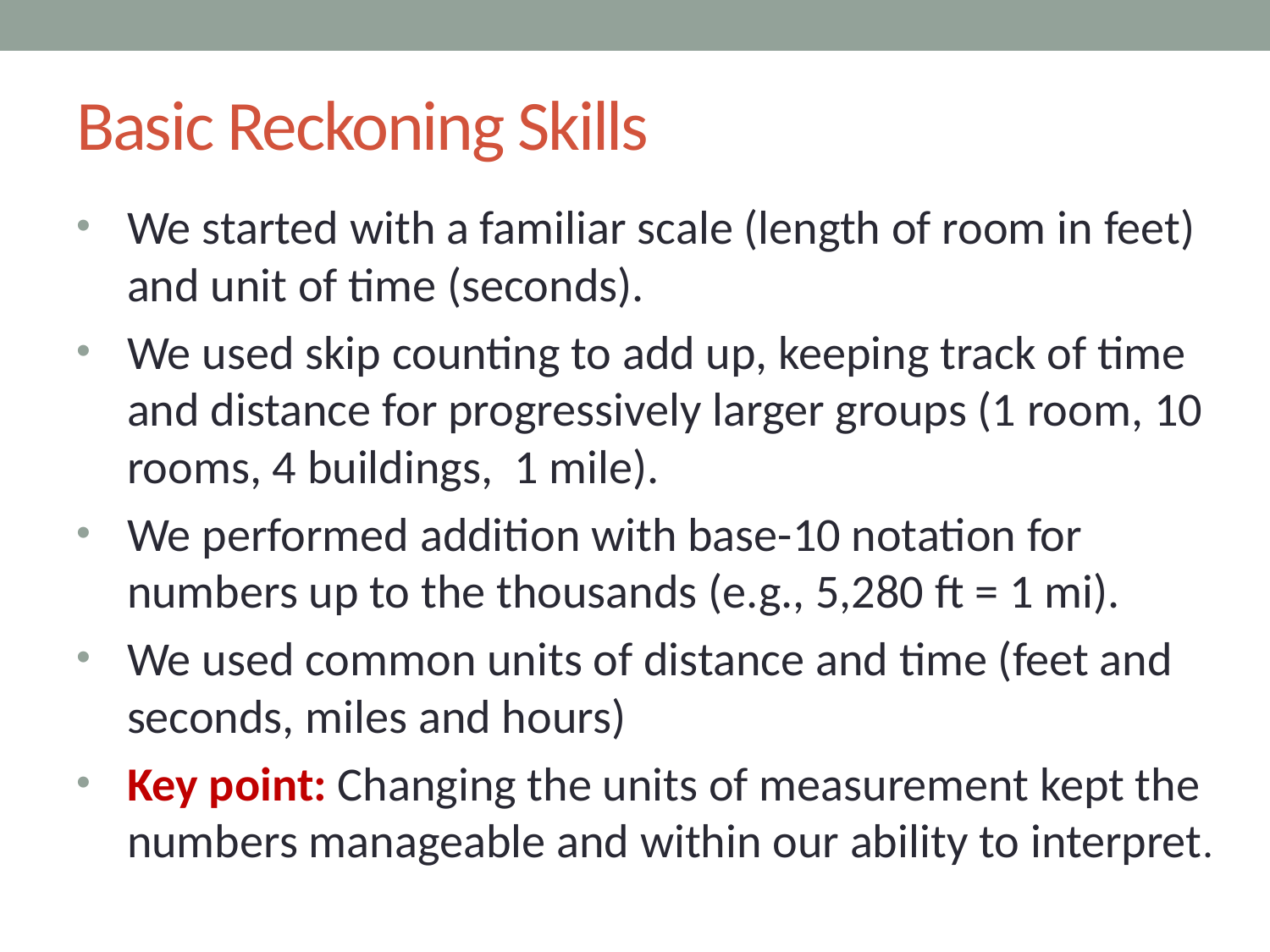

# Basic Reckoning Skills
We started with a familiar scale (length of room in feet) and unit of time (seconds).
We used skip counting to add up, keeping track of time and distance for progressively larger groups (1 room, 10 rooms, 4 buildings,  1 mile).
We performed addition with base-10 notation for numbers up to the thousands (e.g., 5,280 ft = 1 mi).
We used common units of distance and time (feet and seconds, miles and hours)
Key point: Changing the units of measurement kept the numbers manageable and within our ability to interpret.